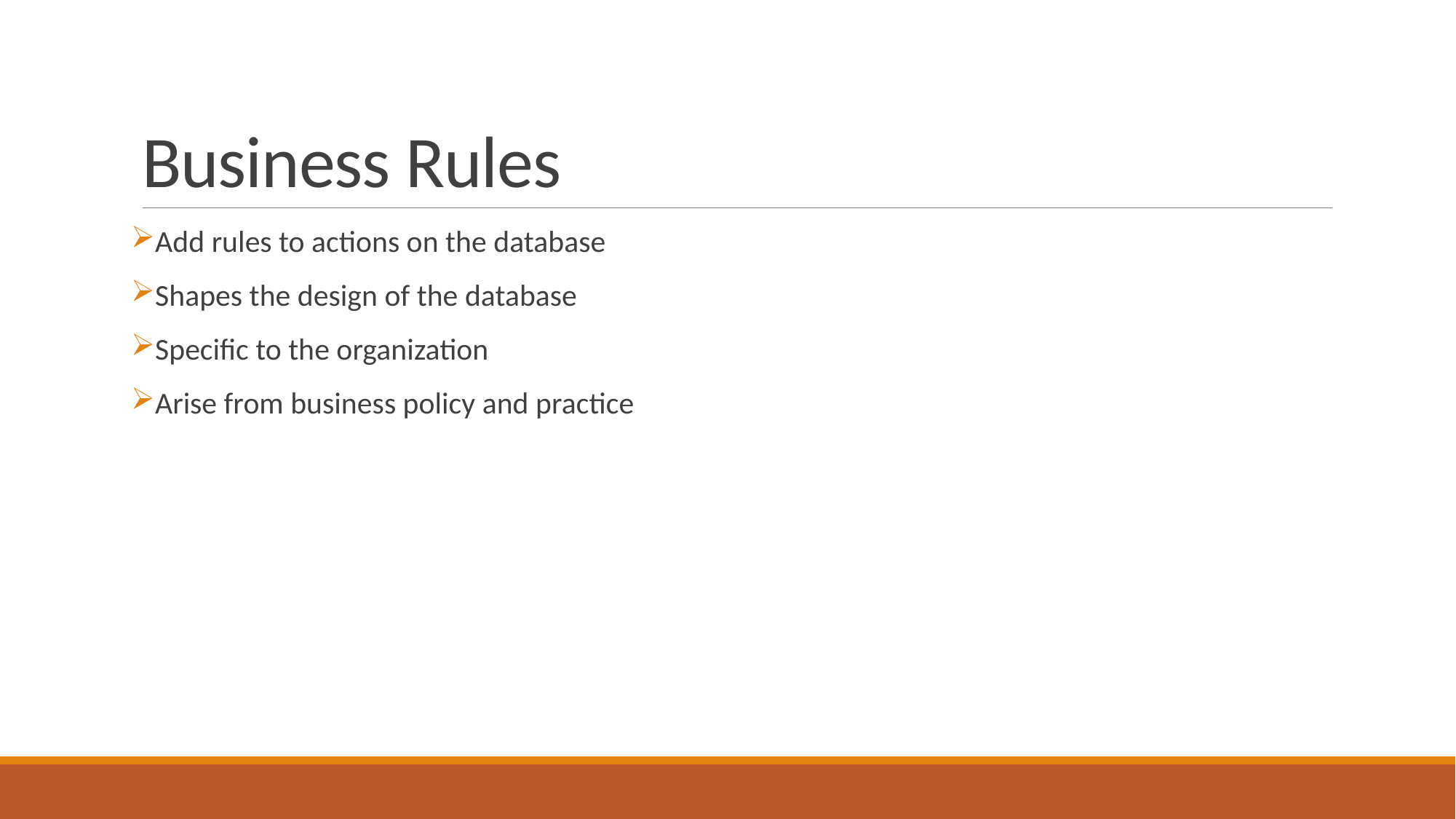

# Business Rules
Add rules to actions on the database
Shapes the design of the database
Specific to the organization
Arise from business policy and practice